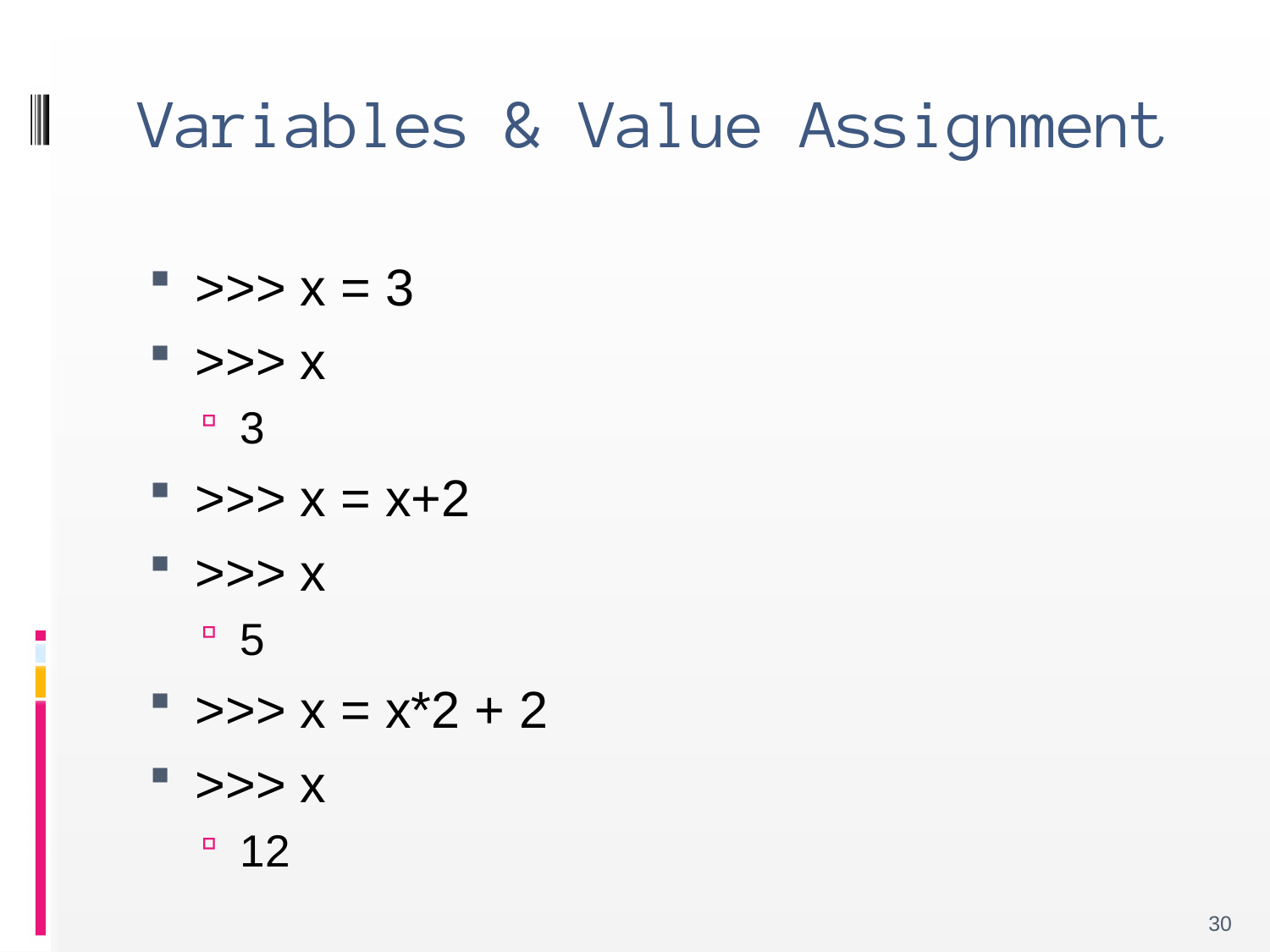

# Variables & Value Assignment
>>> x = 3
>>> x
3
>>> x = x+2
>>> x
5
>>> x = x*2 + 2
>>> x
12
30